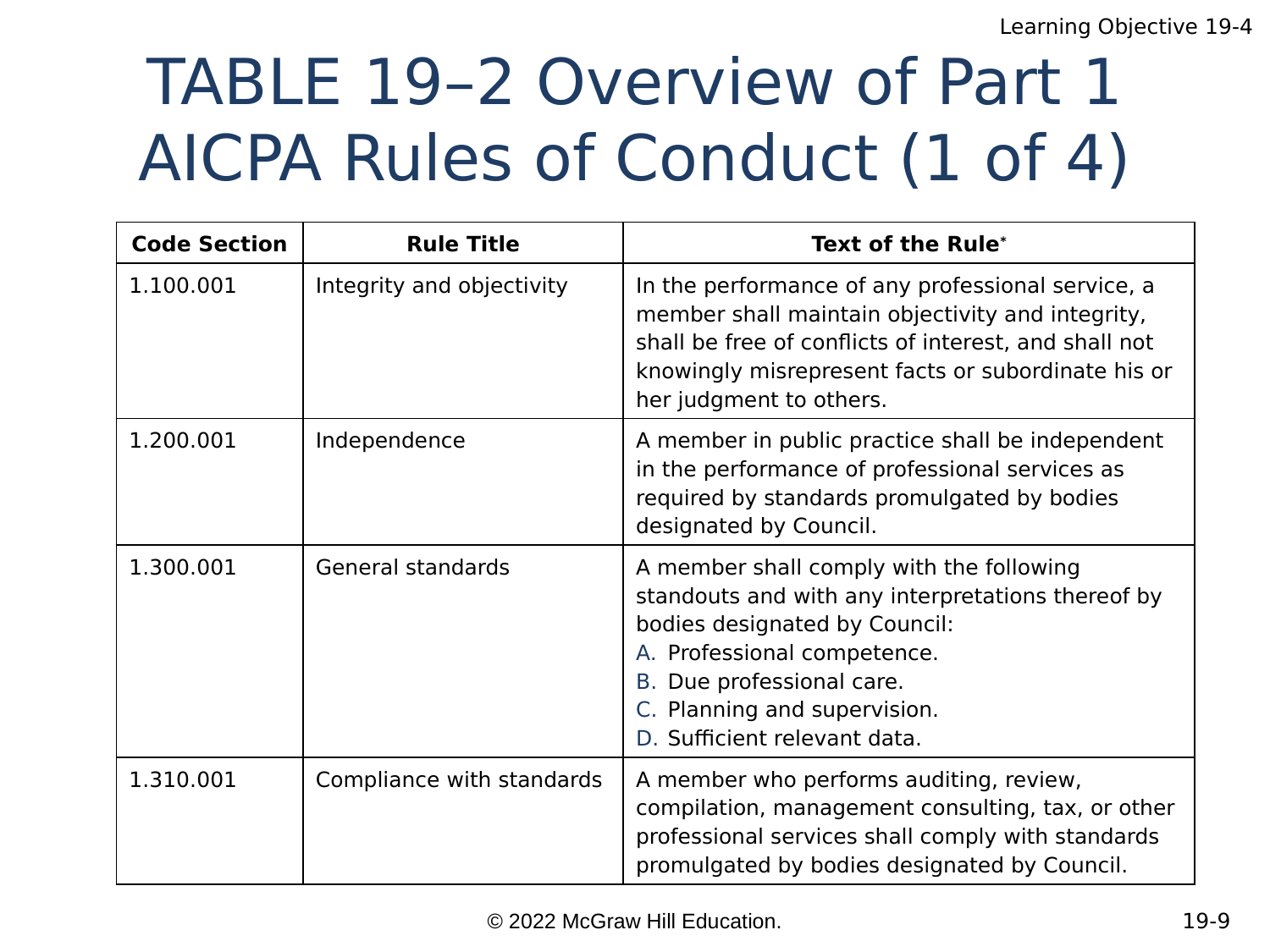

Learning Objective 19-4
# TABLE 19–2 Overview of Part 1 AICPA Rules of Conduct (1 of 4)
| Code Section | Rule Title | Text of the Rule\* |
| --- | --- | --- |
| 1.100.001 | Integrity and objectivity | In the performance of any professional service, a member shall maintain objectivity and integrity, shall be free of conflicts of interest, and shall not knowingly misrepresent facts or subordinate his or her judgment to others. |
| 1.200.001 | Independence | A member in public practice shall be independent in the performance of professional services as required by standards promulgated by bodies designated by Council. |
| 1.300.001 | General standards | A member shall comply with the following standouts and with any interpretations thereof by bodies designated by Council: Professional competence. Due professional care. Planning and supervision. Sufficient relevant data. |
| 1.310.001 | Compliance with standards | A member who performs auditing, review, compilation, management consulting, tax, or other professional services shall comply with standards promulgated by bodies designated by Council. |